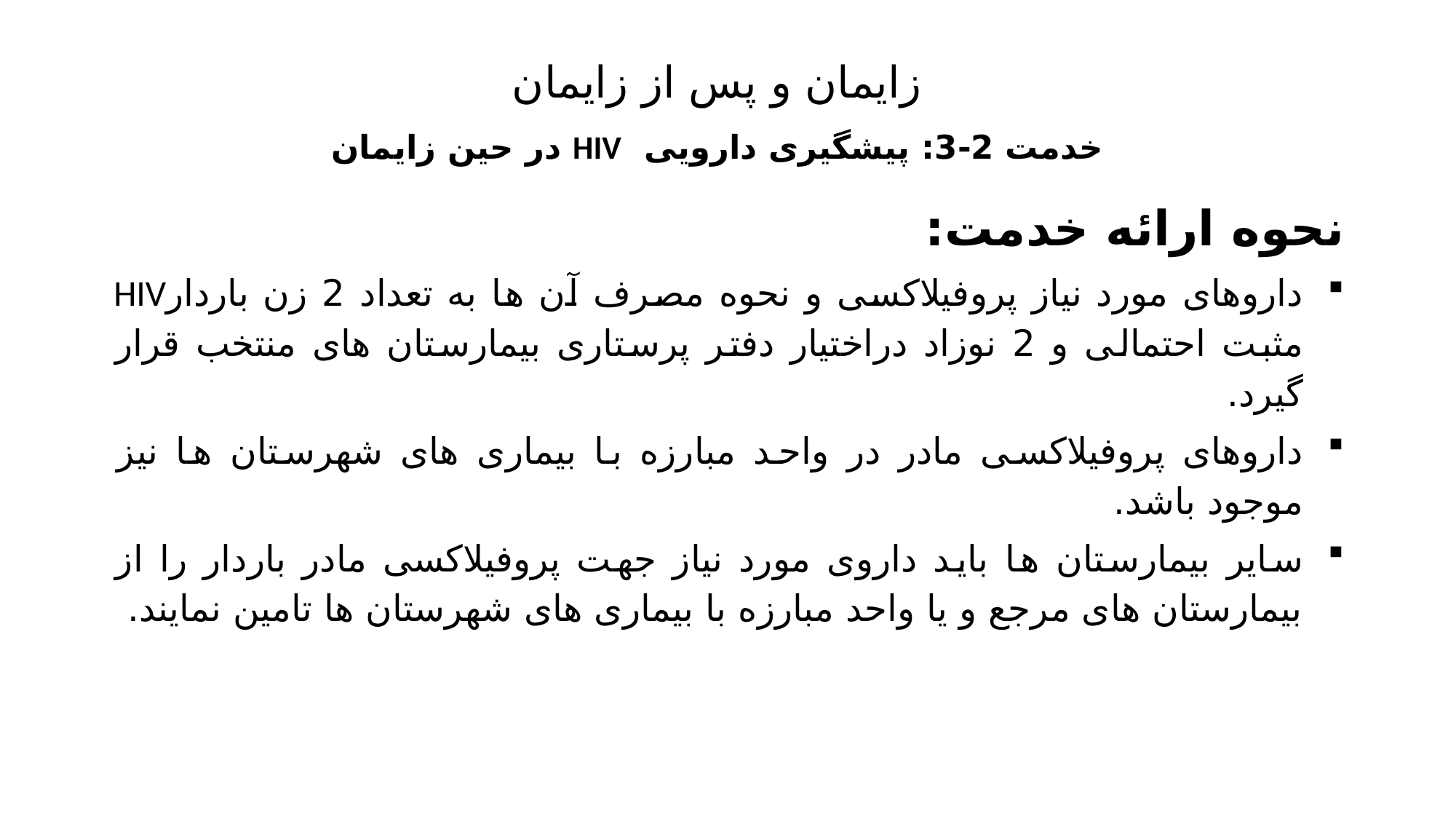

# زایمان و پس از زایمان خدمت 2-3: پیشگیری دارویی  HIV در حین زایمان
نحوه ارائه خدمت:
داروهای مورد نیاز پروفیلاکسی و نحوه مصرف آن ها به تعداد 2 زن باردارHIV مثبت احتمالی و 2 نوزاد دراختیار دفتر پرستاری بیمارستان های منتخب قرار گیرد.
داروهای پروفیلاکسی مادر در واحد مبارزه با بیماری های شهرستان ها نیز موجود باشد.
سایر بیمارستان ها باید داروی مورد نیاز جهت پروفیلاکسی مادر باردار را از بیمارستان های مرجع و یا واحد مبارزه با بیماری های شهرستان ها تامین نمایند.